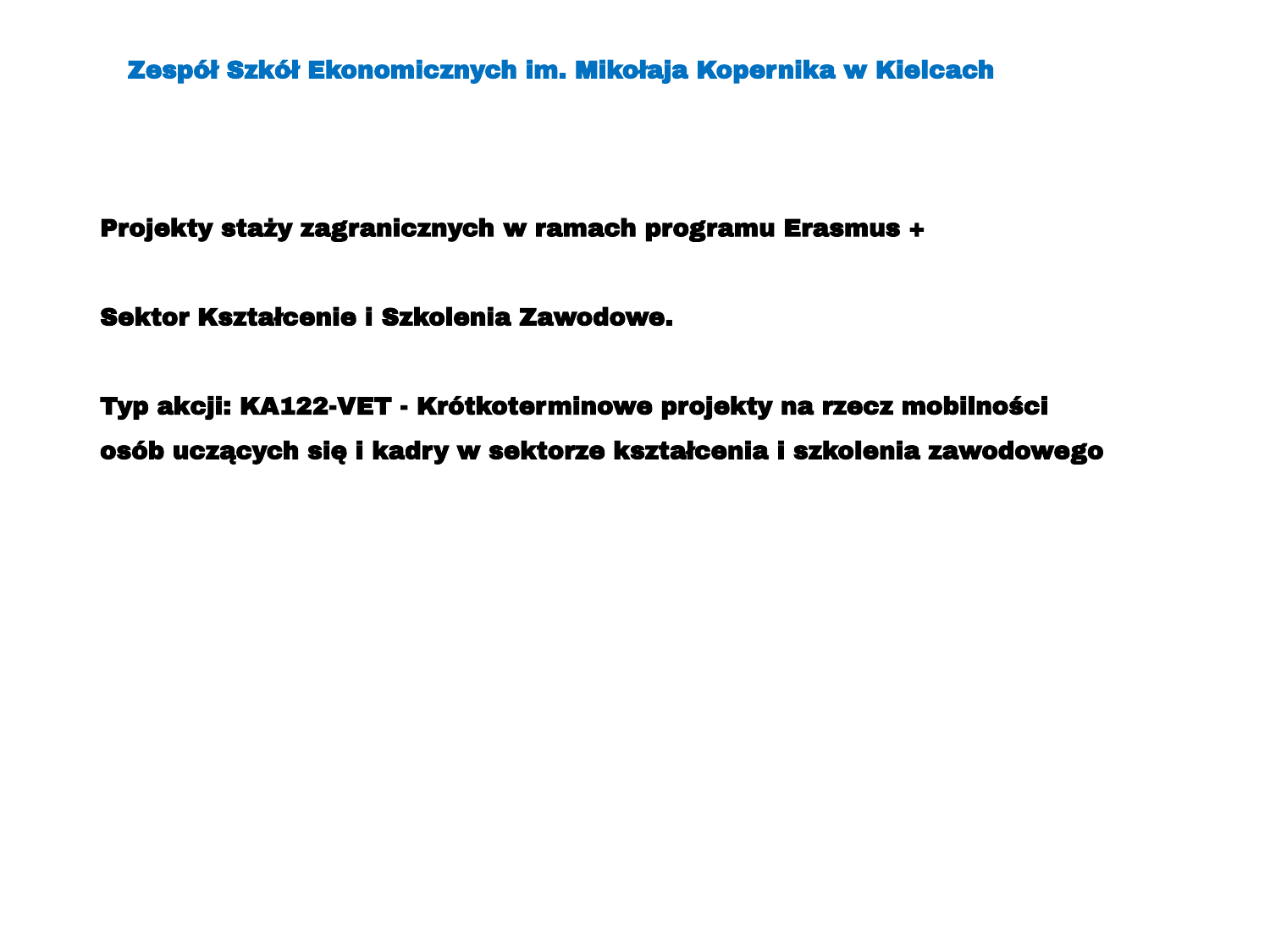

# Zespół Szkół Ekonomicznych im. Mikołaja Kopernika w Kielcach

Projekty staży zagranicznych w ramach programu Erasmus +

Sektor Kształcenie i Szkolenia Zawodowe.

Typ akcji: KA122-VET - Krótkoterminowe projekty na rzecz mobilności
osób uczących się i kadry w sektorze kształcenia i szkolenia zawodowego